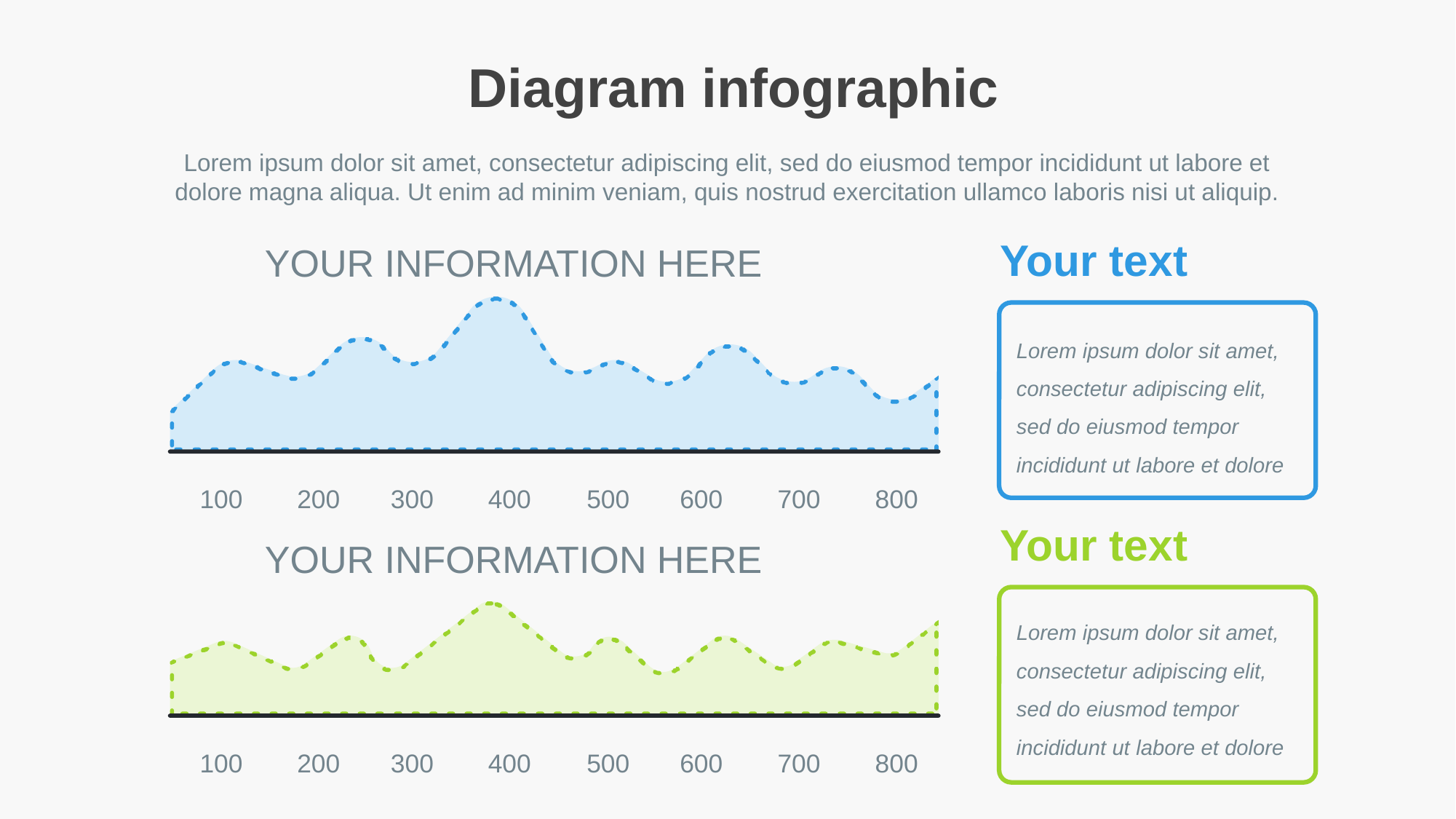

Diagram infographic
Lorem ipsum dolor sit amet, consectetur adipiscing elit, sed do eiusmod tempor incididunt ut labore et dolore magna aliqua. Ut enim ad minim veniam, quis nostrud exercitation ullamco laboris nisi ut aliquip.
Your text
YOUR INFORMATION HERE

Lorem ipsum dolor sit amet, consectetur adipiscing elit, sed do eiusmod tempor incididunt ut labore et dolore

100
200
300
400
500
600
700
800
Your text
YOUR INFORMATION HERE

Lorem ipsum dolor sit amet, consectetur adipiscing elit, sed do eiusmod tempor incididunt ut labore et dolore

100
200
300
400
500
600
700
800